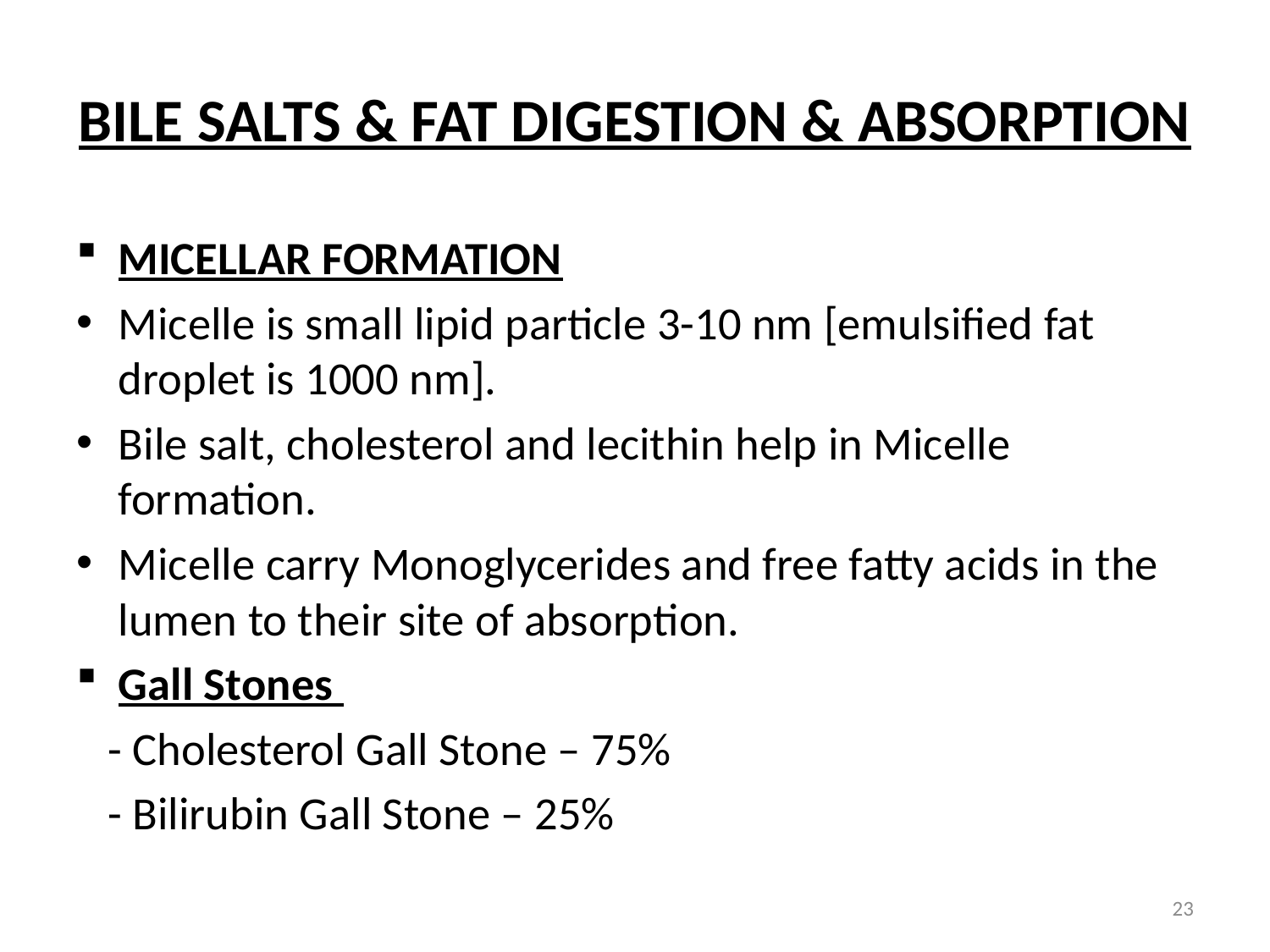

# BILE SALTS & FAT DIGESTION & ABSORPTION
MICELLAR FORMATION
Micelle is small lipid particle 3-10 nm [emulsified fat droplet is 1000 nm].
Bile salt, cholesterol and lecithin help in Micelle formation.
Micelle carry Monoglycerides and free fatty acids in the lumen to their site of absorption.
Gall Stones
   - Cholesterol Gall Stone – 75%
   - Bilirubin Gall Stone – 25%

23